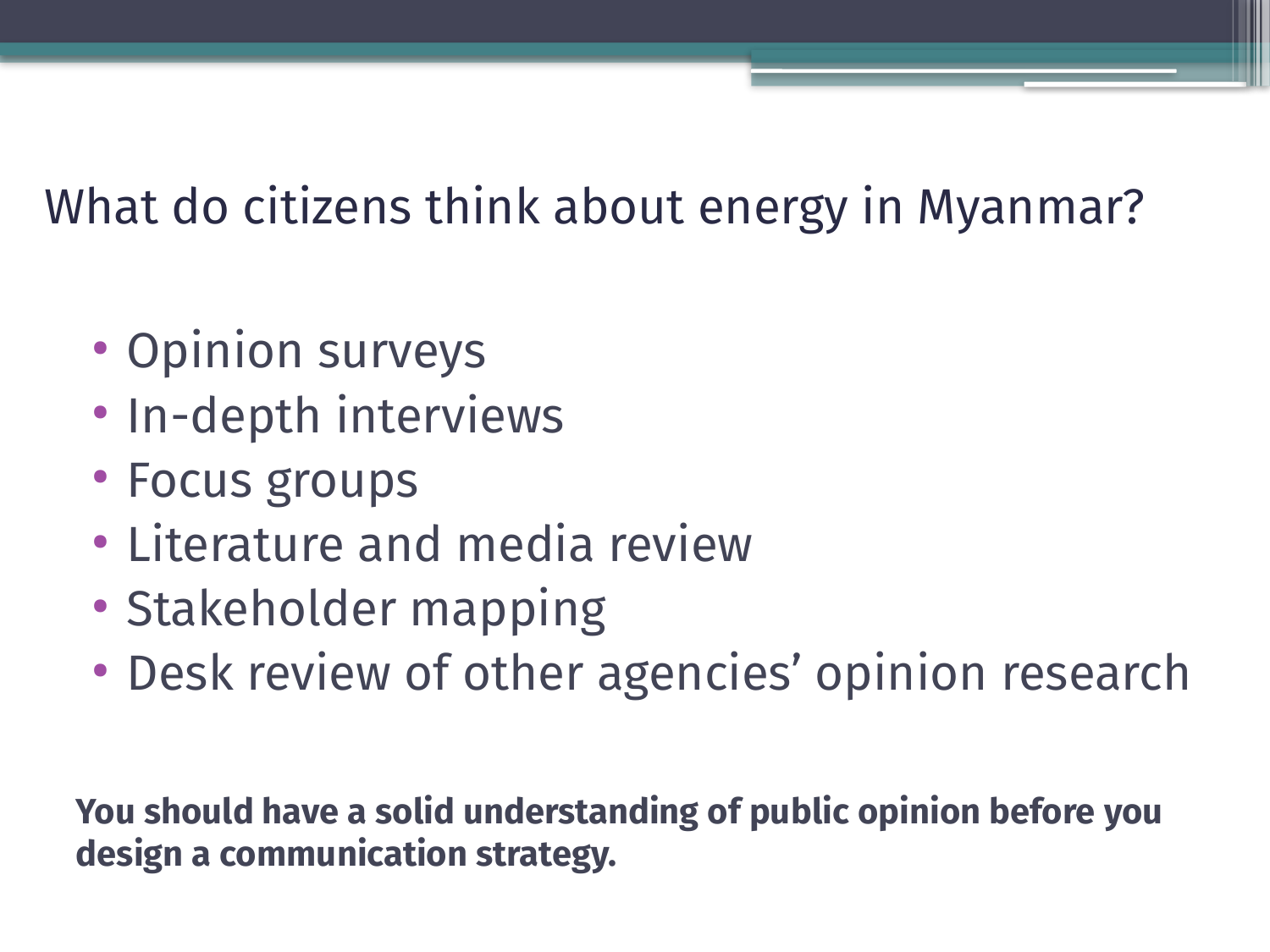

# What do citizens think about energy in Myanmar?
Opinion surveys
In-depth interviews
Focus groups
Literature and media review
Stakeholder mapping
Desk review of other agencies’ opinion research

You should have a solid understanding of public opinion before you design a communication strategy.